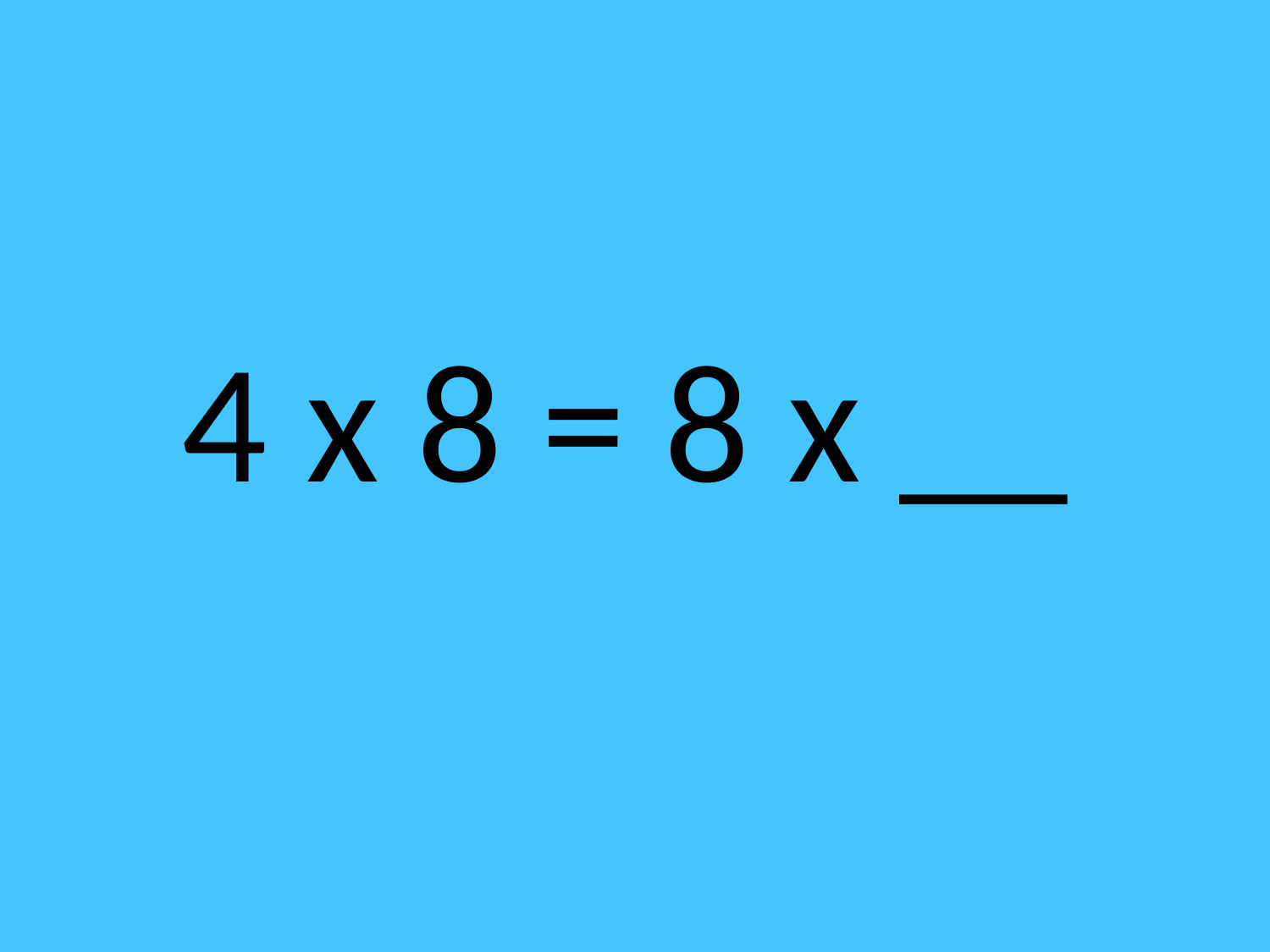

4 x 8 = 8 x __